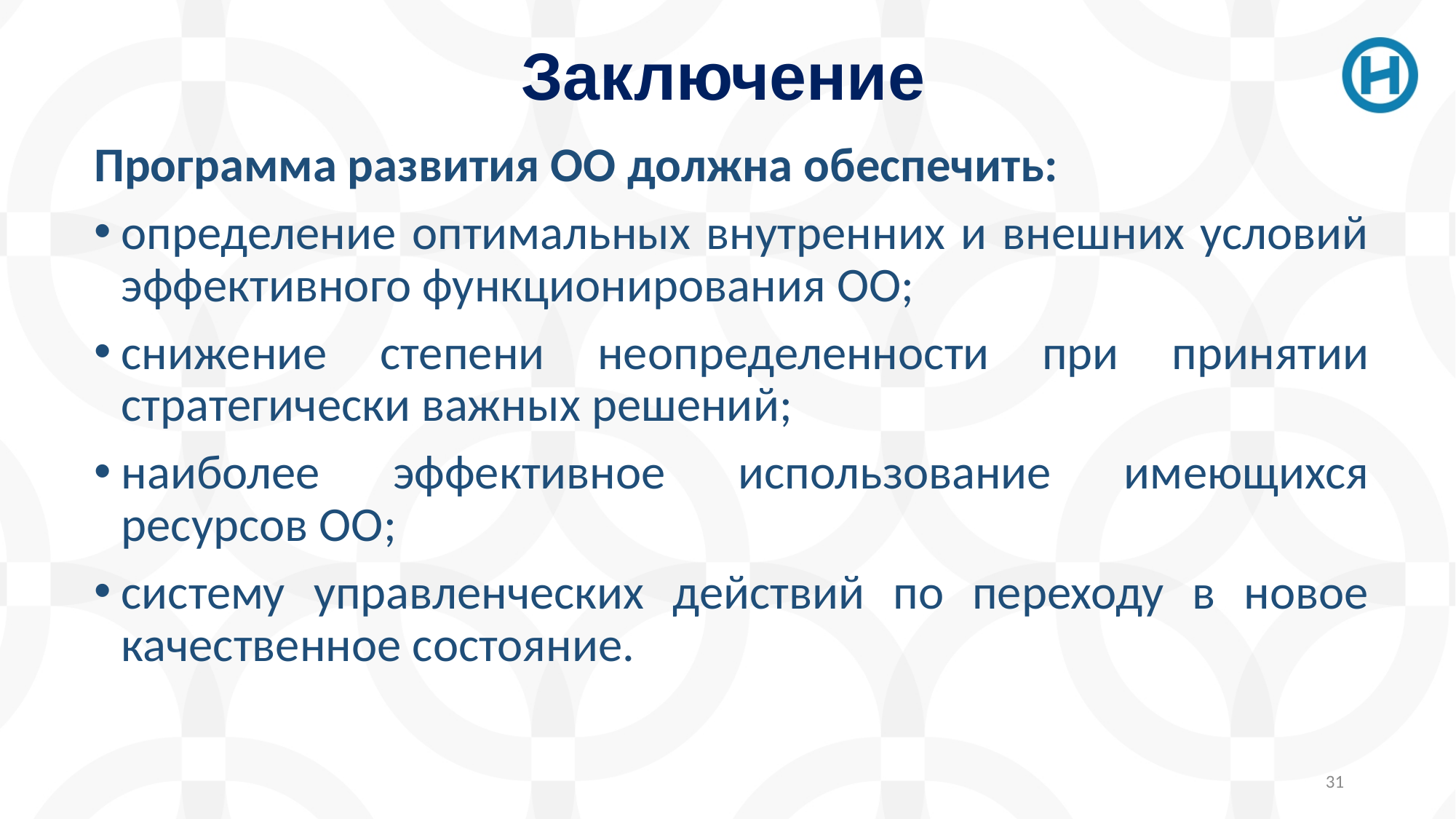

# Заключение
Программа развития ОО должна обеспечить:
определение оптимальных внутренних и внешних условий эффективного функционирования ОО;
снижение степени неопределенности при принятии стратегически важных решений;
наиболее эффективное использование имеющихся ресурсов ОО;
систему управленческих действий по переходу в новое качественное состояние.

31